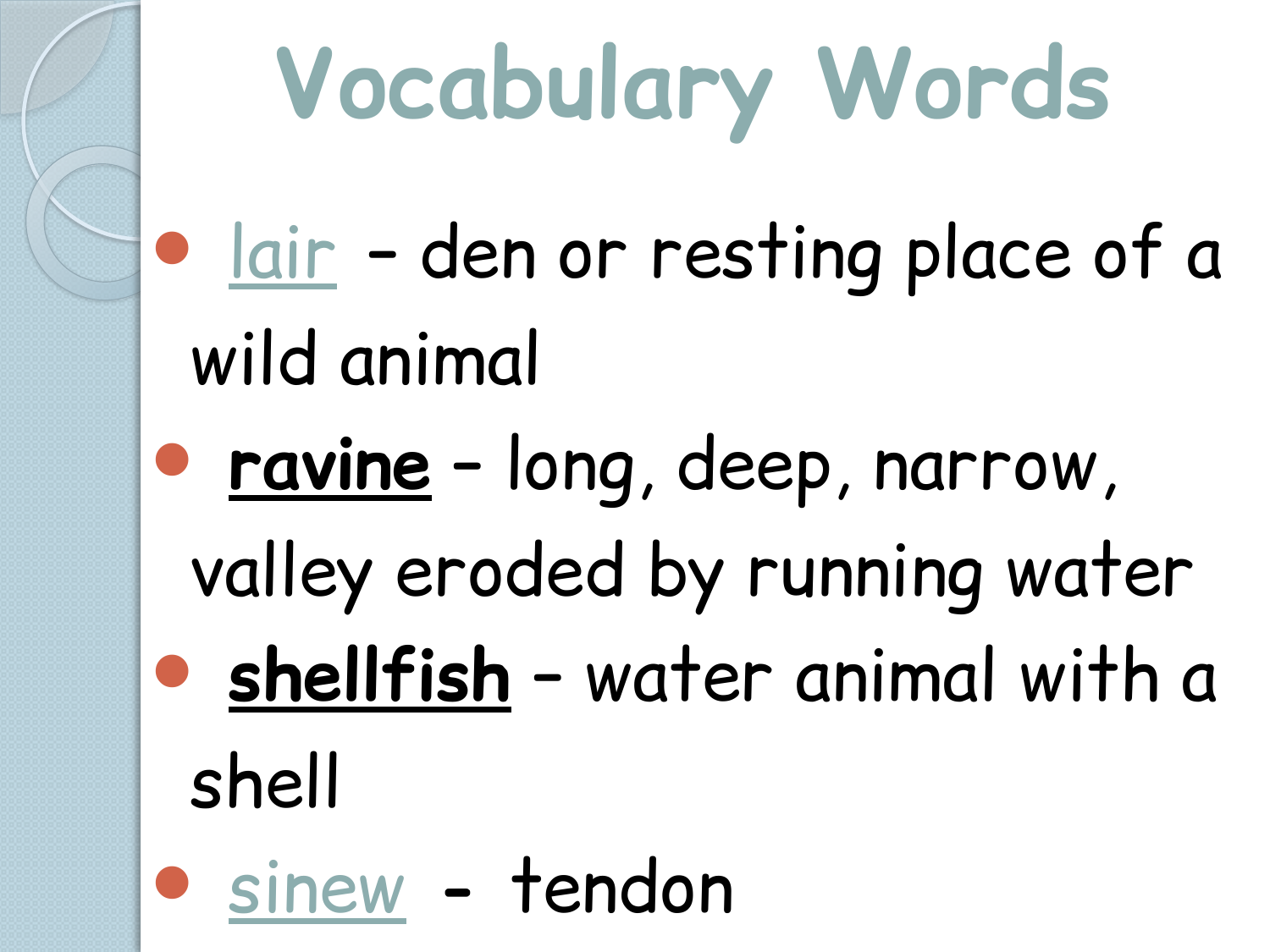

# Vocabulary Words
 lair – den or resting place of a wild animal
 ravine – long, deep, narrow, valley eroded by running water
 shellfish – water animal with a shell
 sinew - tendon